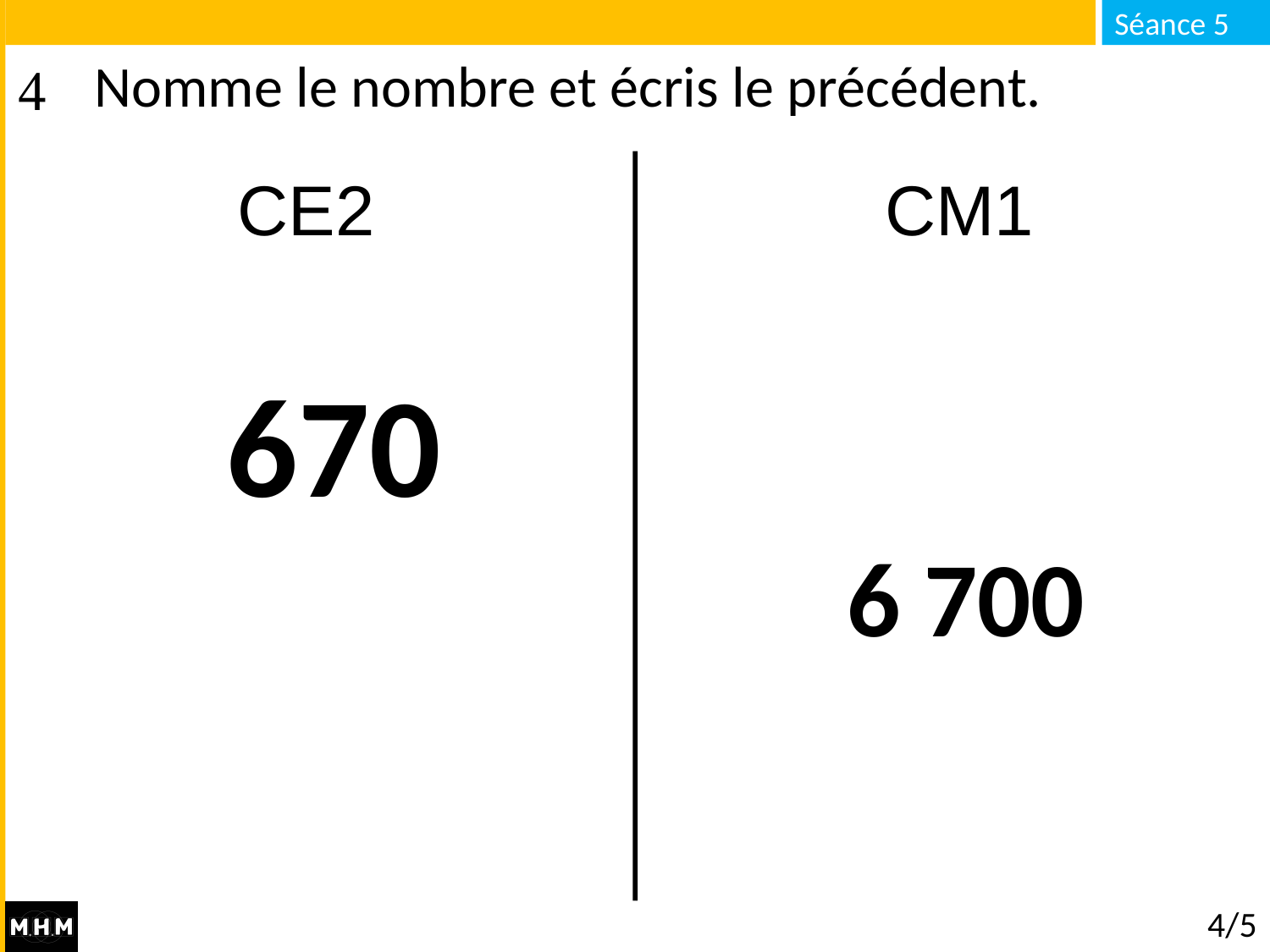

# Nomme le nombre et écris le précédent.

CE2                          CM1
670
6 700
4/5